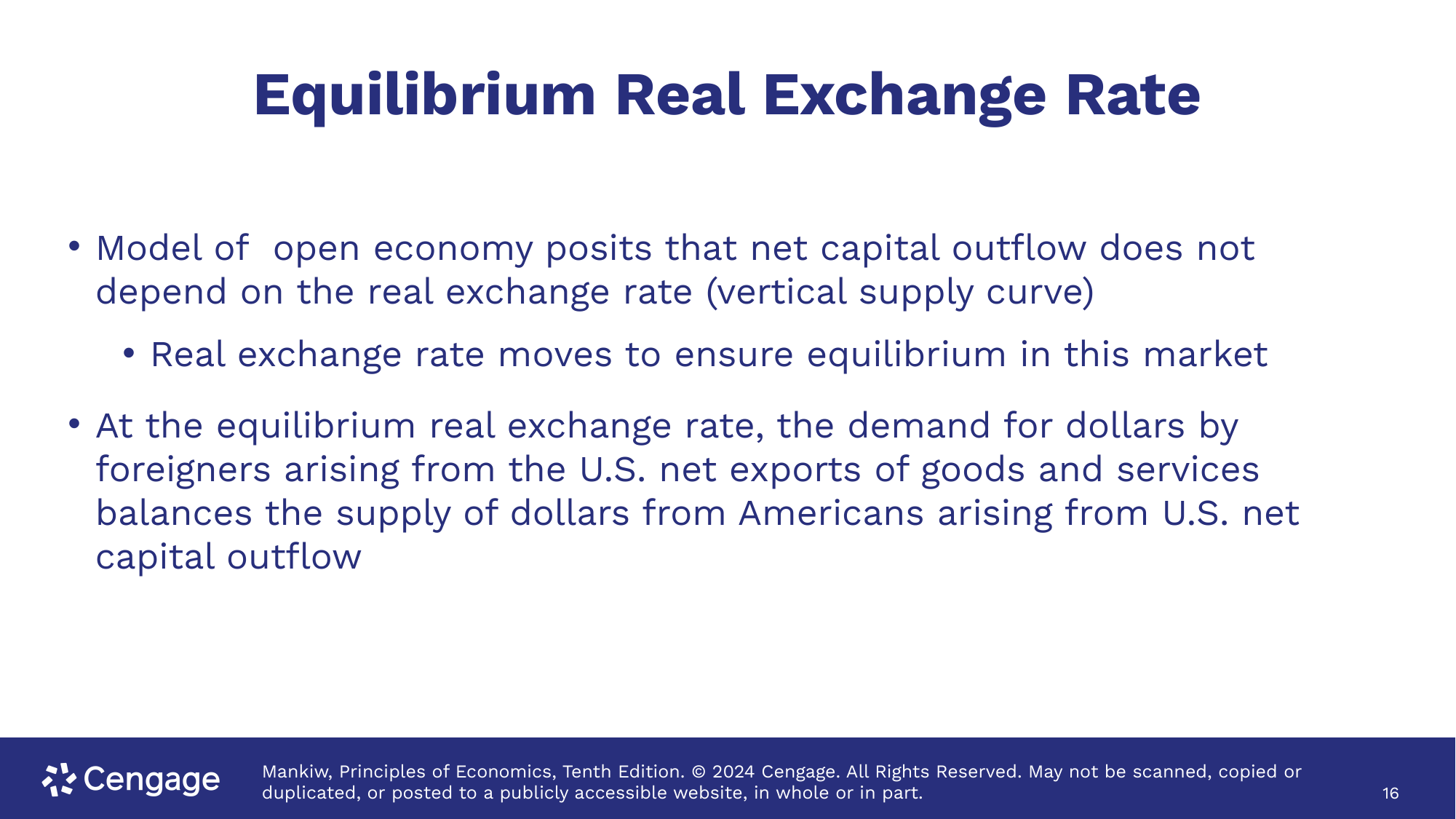

# Equilibrium Real Exchange Rate
Model of  open economy posits that net capital outflow does not depend on the real exchange rate (vertical supply curve)
Real exchange rate moves to ensure equilibrium in this market
At the equilibrium real exchange rate, the demand for dollars by foreigners arising from the U.S. net exports of goods and services balances the supply of dollars from Americans arising from U.S. net capital outflow